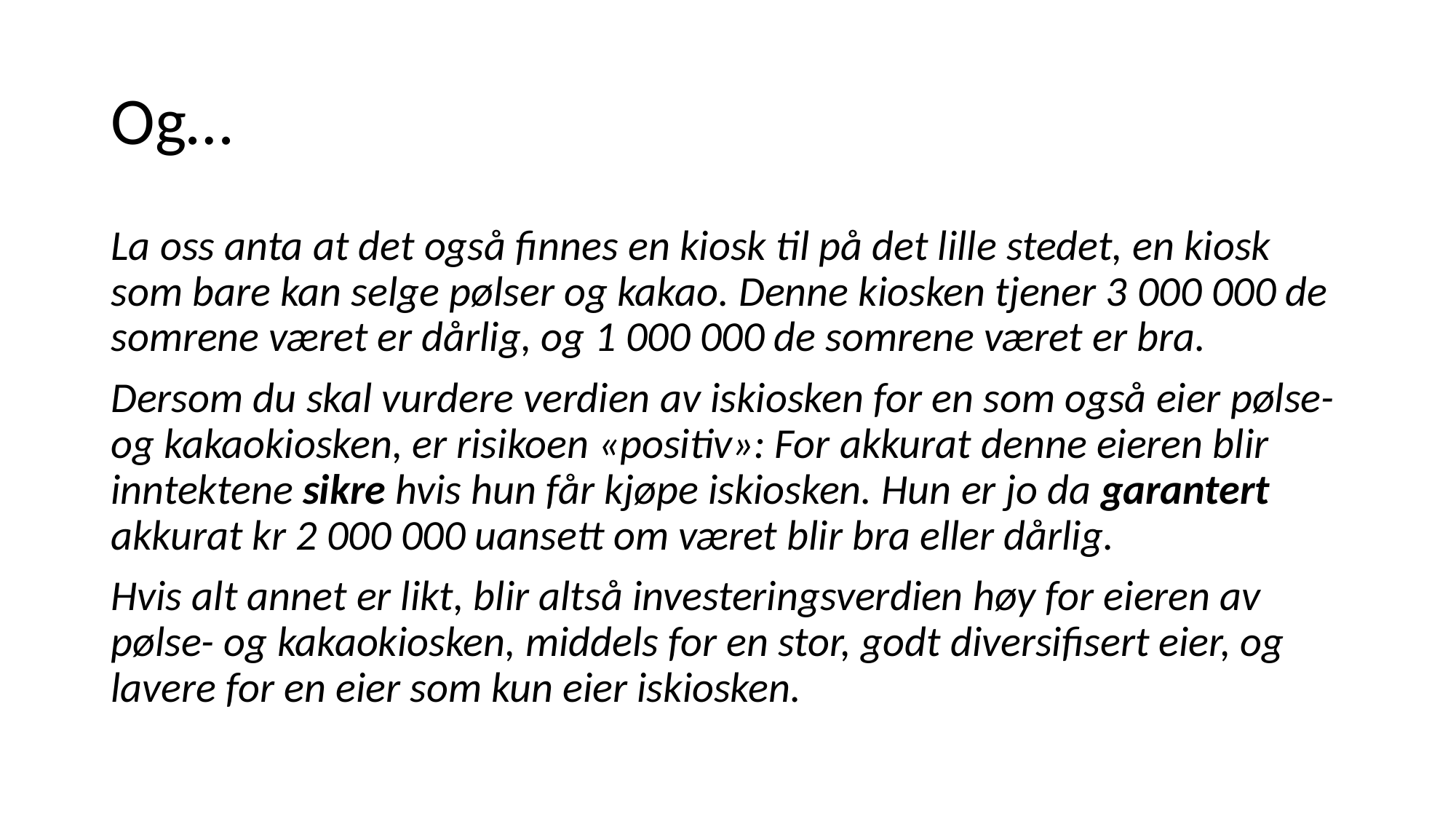

# Og…
La oss anta at det også finnes en kiosk til på det lille stedet, en kiosk som bare kan selge pølser og kakao. Denne kiosken tjener 3 000 000 de somrene været er dårlig, og 1 000 000 de somrene været er bra.
Dersom du skal vurdere verdien av iskiosken for en som også eier pølse- og kakaokiosken, er risikoen «positiv»: For akkurat denne eieren blir inntektene sikre hvis hun får kjøpe iskiosken. Hun er jo da garantert akkurat kr 2 000 000 uansett om været blir bra eller dårlig.
Hvis alt annet er likt, blir altså investeringsverdien høy for eieren av pølse- og kakaokiosken, middels for en stor, godt diversifisert eier, og lavere for en eier som kun eier iskiosken.